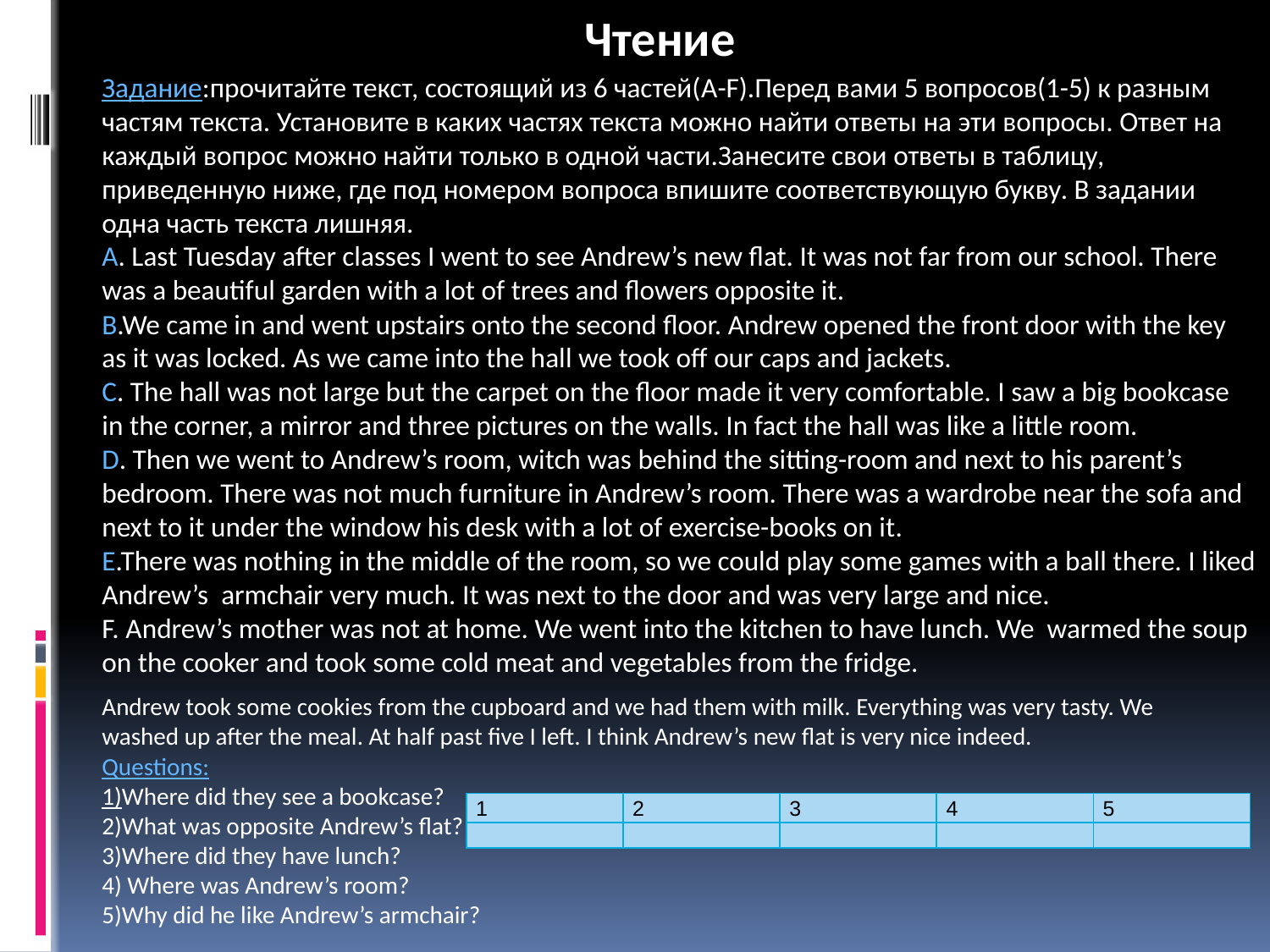

Чтение
Задание:прочитайте текст, состоящий из 6 частей(A-F).Перед вами 5 вопросов(1-5) к разным частям текста. Установите в каких частях текста можно найти ответы на эти вопросы. Ответ на каждый вопрос можно найти только в одной части.Занесите свои ответы в таблицу, приведенную ниже, где под номером вопроса впишите соответствующую букву. В задании одна часть текста лишняя.
A. Last Tuesday after classes I went to see Andrew’s new flat. It was not far from our school. There was a beautiful garden with a lot of trees and flowers opposite it.
B.We came in and went upstairs onto the second floor. Andrew opened the front door with the key as it was locked. As we came into the hall we took off our caps and jackets.
C. The hall was not large but the carpet on the floor made it very comfortable. I saw a big bookcase in the corner, a mirror and three pictures on the walls. In fact the hall was like a little room.
D. Then we went to Andrew’s room, witch was behind the sitting-room and next to his parent’s bedroom. There was not much furniture in Andrew’s room. There was a wardrobe near the sofa and next to it under the window his desk with a lot of exercise-books on it.
E.There was nothing in the middle of the room, so we could play some games with a ball there. I liked Andrew’s  armchair very much. It was next to the door and was very large and nice.
F. Andrew’s mother was not at home. We went into the kitchen to have lunch. We  warmed the soup on the cooker and took some cold meat and vegetables from the fridge.
Andrew took some cookies from the cupboard and we had them with milk. Everything was very tasty. We washed up after the meal. At half past five I left. I think Andrew’s new flat is very nice indeed.

Questions:
1)Where did they see a bookcase?
2)What was opposite Andrew’s flat?
3)Where did they have lunch?
4) Where was Andrew’s room?
5)Why did he like Andrew’s armchair?
| 1 | 2 | 3 | 4 | 5 |
| --- | --- | --- | --- | --- |
|  |  |  |  |  |